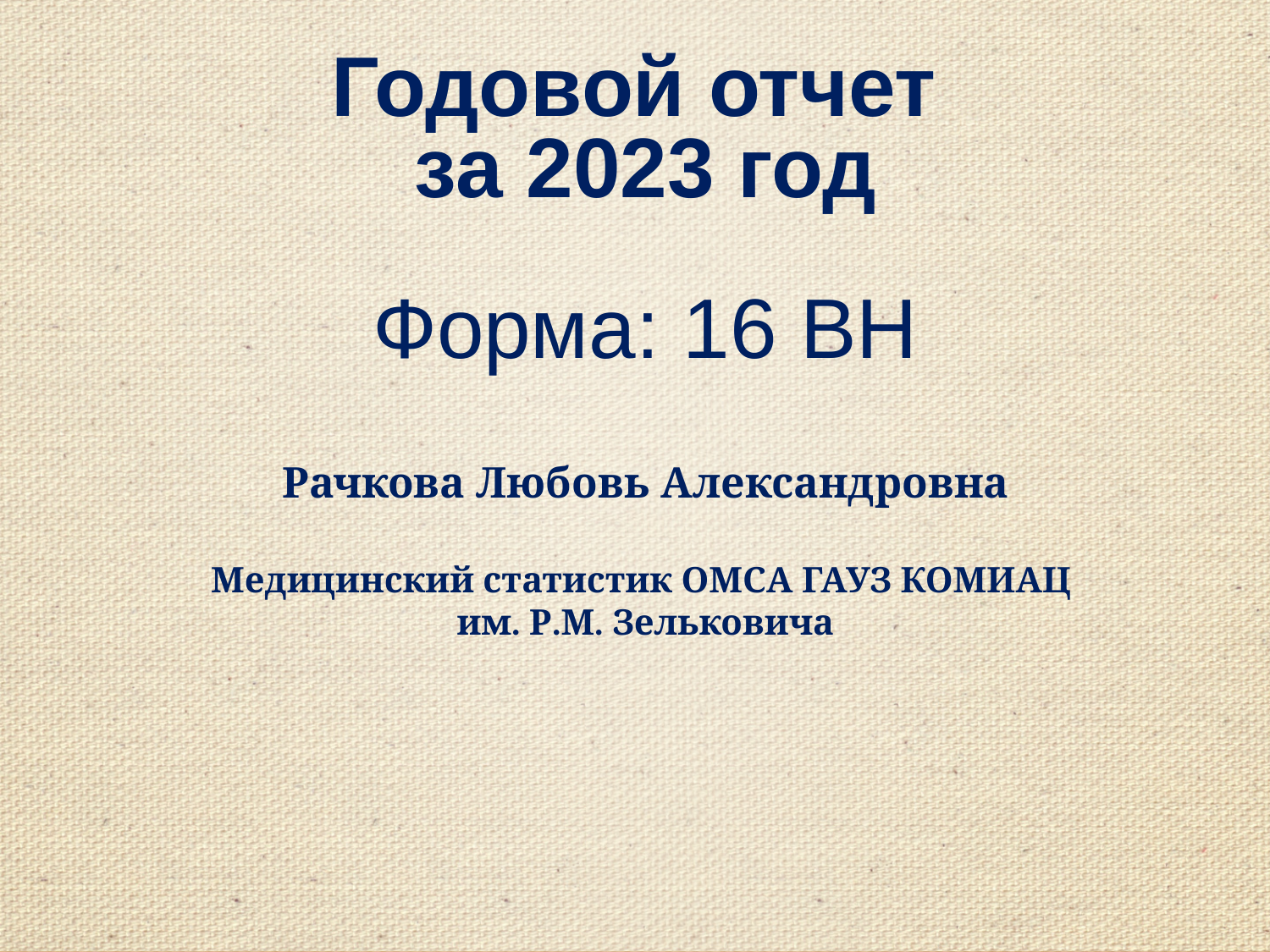

Годовой отчет
за 2023 год
Форма: 16 ВН

Рачкова Любовь Александровна

Медицинский статистик ОМСА ГАУЗ КОМИАЦ
им. Р.М. Зельковича